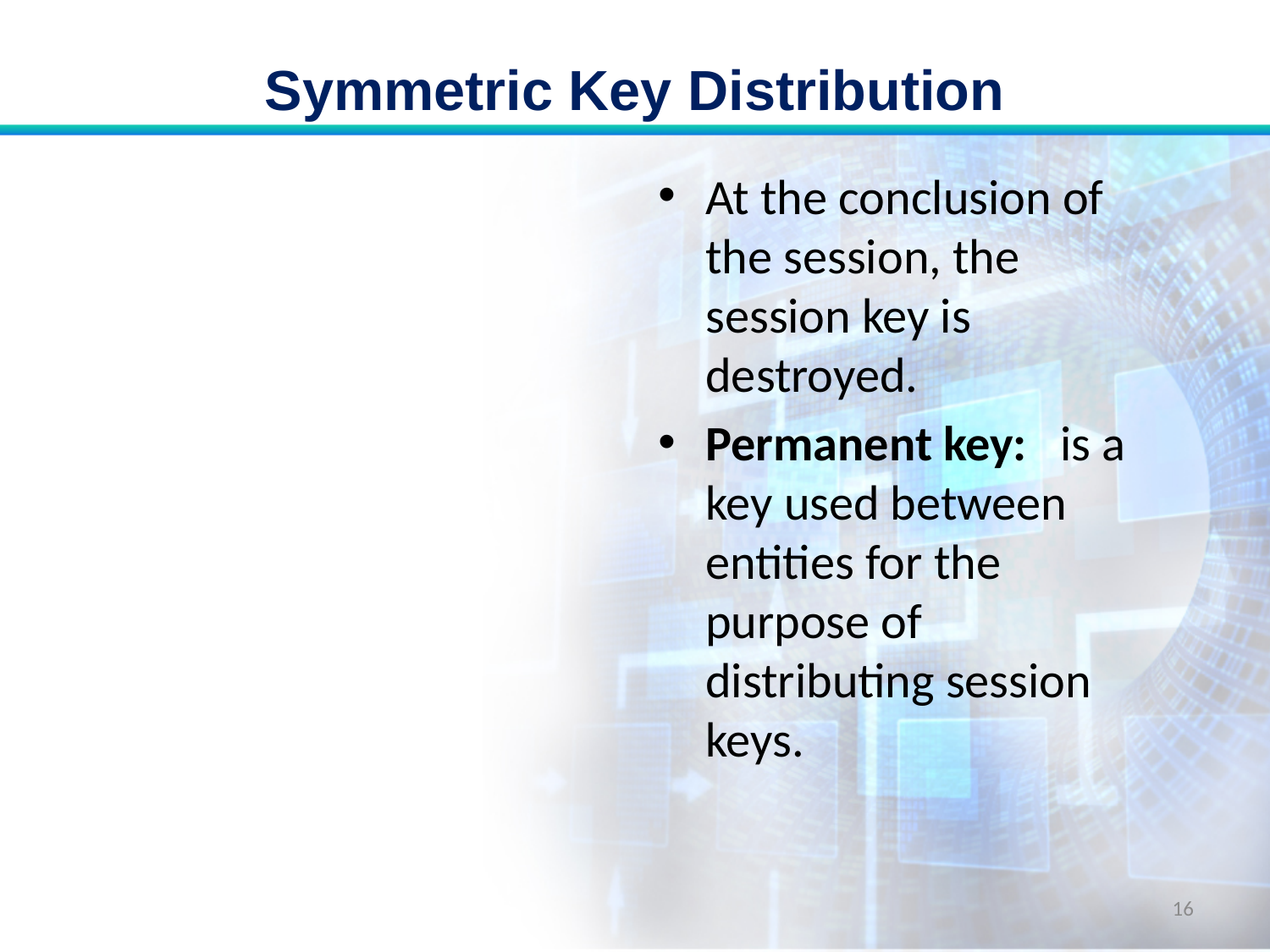

# Symmetric Key Distribution
At the conclusion of the session, the session key is destroyed.
Permanent key:   is a key used between entities for the purpose of distributing session keys.
16